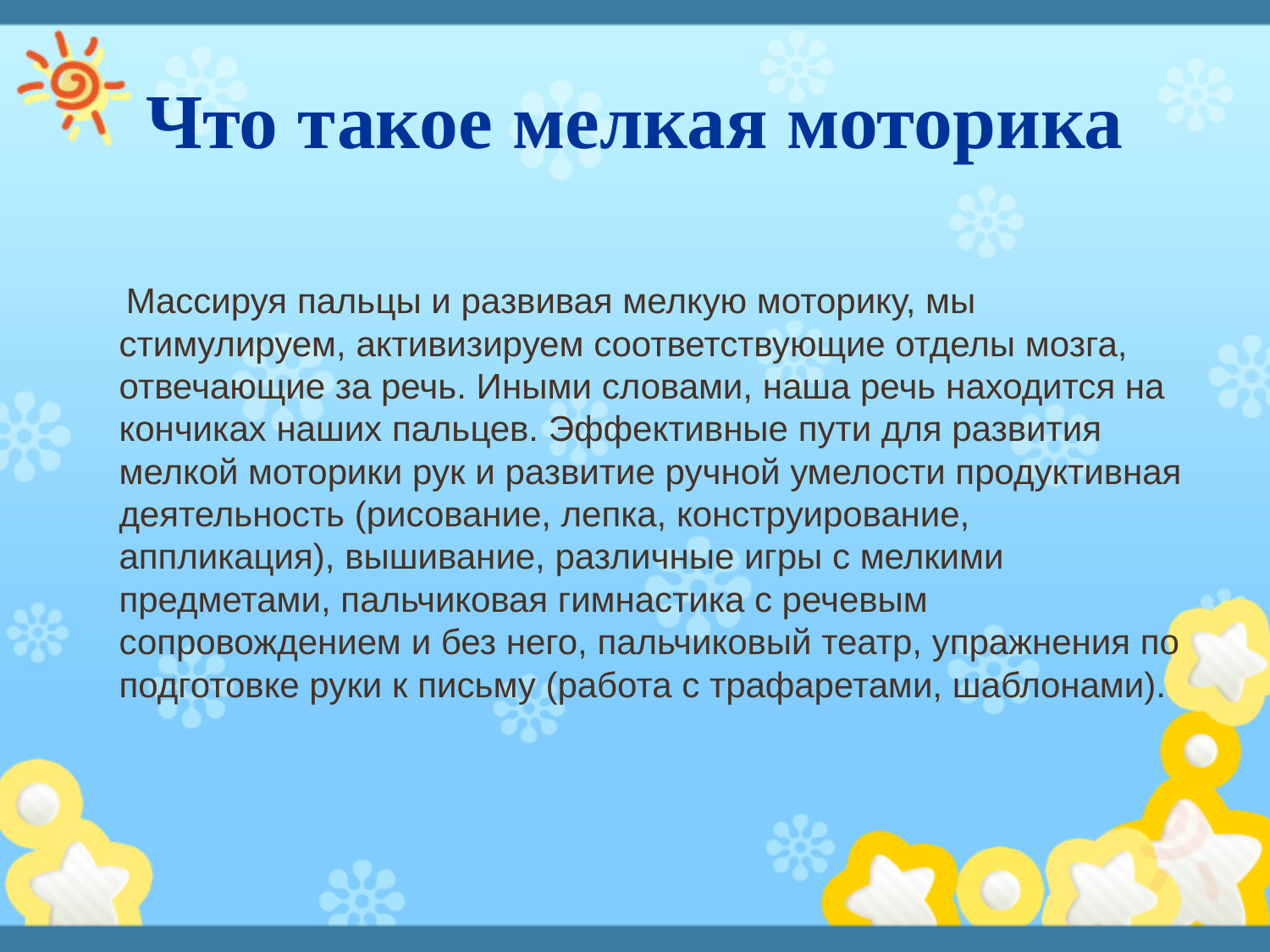

# Что такое мелкая моторика

     Массируя пальцы и развивая мелкую моторику, мы стимулируем, активизируем соответствующие отделы мозга, отвечающие за речь. Иными словами, наша речь находится на кончиках наших пальцев. Эффективные пути для развития мелкой моторики рук и развитие ручной умелости продуктивная деятельность (рисование, лепка, конструирование, аппликация), вышивание, различные игры с мелкими предметами, пальчиковая гимнастика с речевым сопровождением и без него, пальчиковый театр, упражнения по подготовке руки к письму (работа с трафаретами, шаблонами).